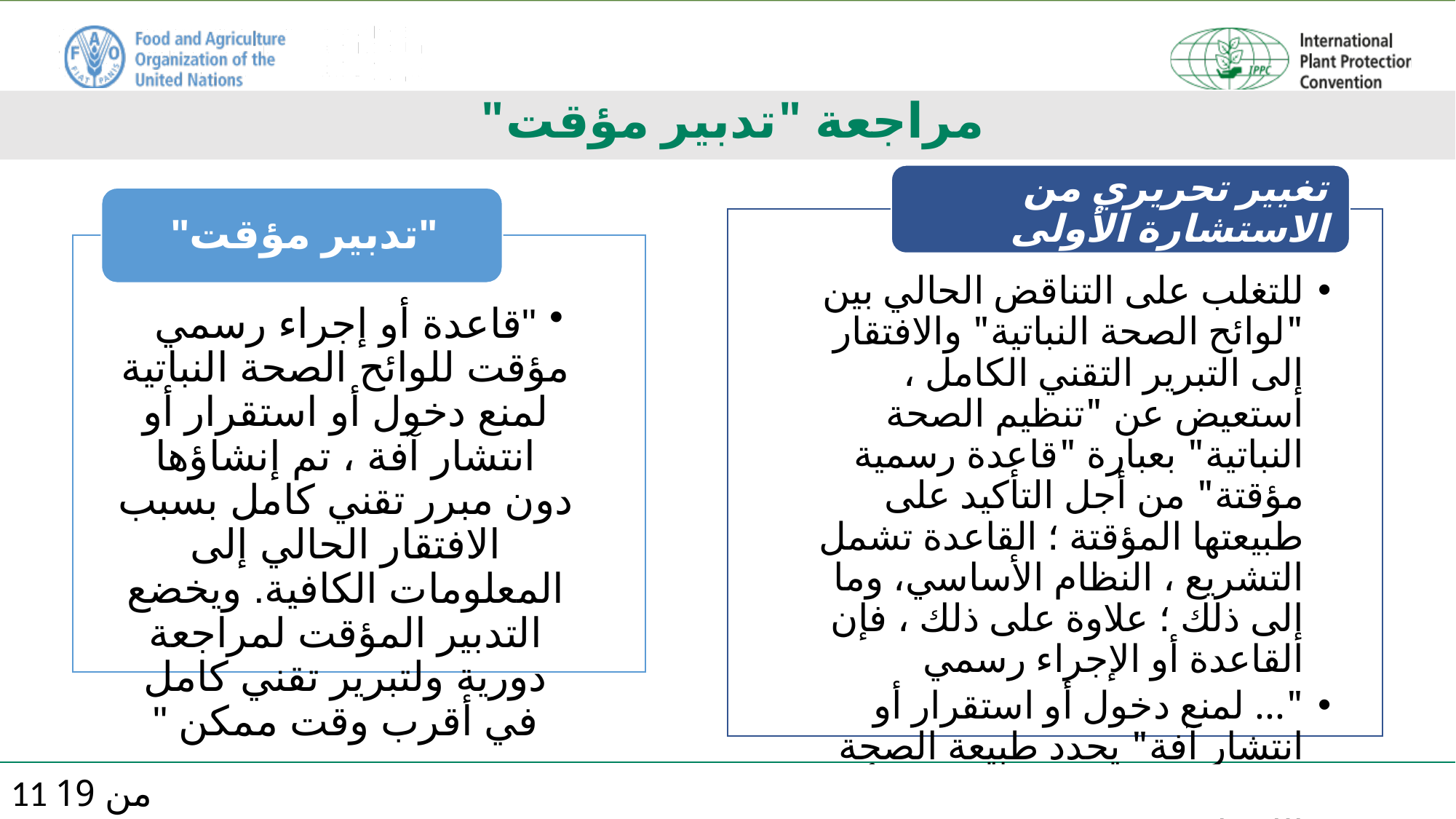

# مراجعة "تدبير مؤقت"
"قاعدة أو إجراء رسمي مؤقت للوائح الصحة النباتية لمنع دخول أو استقرار أو انتشار آفة ، تم إنشاؤها دون مبرر تقني كامل بسبب الافتقار الحالي إلى المعلومات الكافية. ويخضع التدبير المؤقت لمراجعة دورية ولتبرير تقني كامل في أقرب وقت ممكن "
"تدبير مؤقت"
للتغلب على التناقض الحالي بين "لوائح الصحة النباتية" والافتقار إلى التبرير التقني الكامل ، استعيض عن "تنظيم الصحة النباتية" بعبارة "قاعدة رسمية مؤقتة" من أجل التأكيد على طبيعتها المؤقتة ؛ القاعدة تشمل التشريع ، النظام الأساسي، وما إلى ذلك ؛ علاوة على ذلك ، فإن القاعدة أو الإجراء رسمي
"... لمنع دخول أو استقرار أو انتشار آفة" يحدد طبيعة الصحة النباتية والغرض من القاعدة أو الإجراء
تغيير تحريري من الاستشارة الأولى
11 من 19